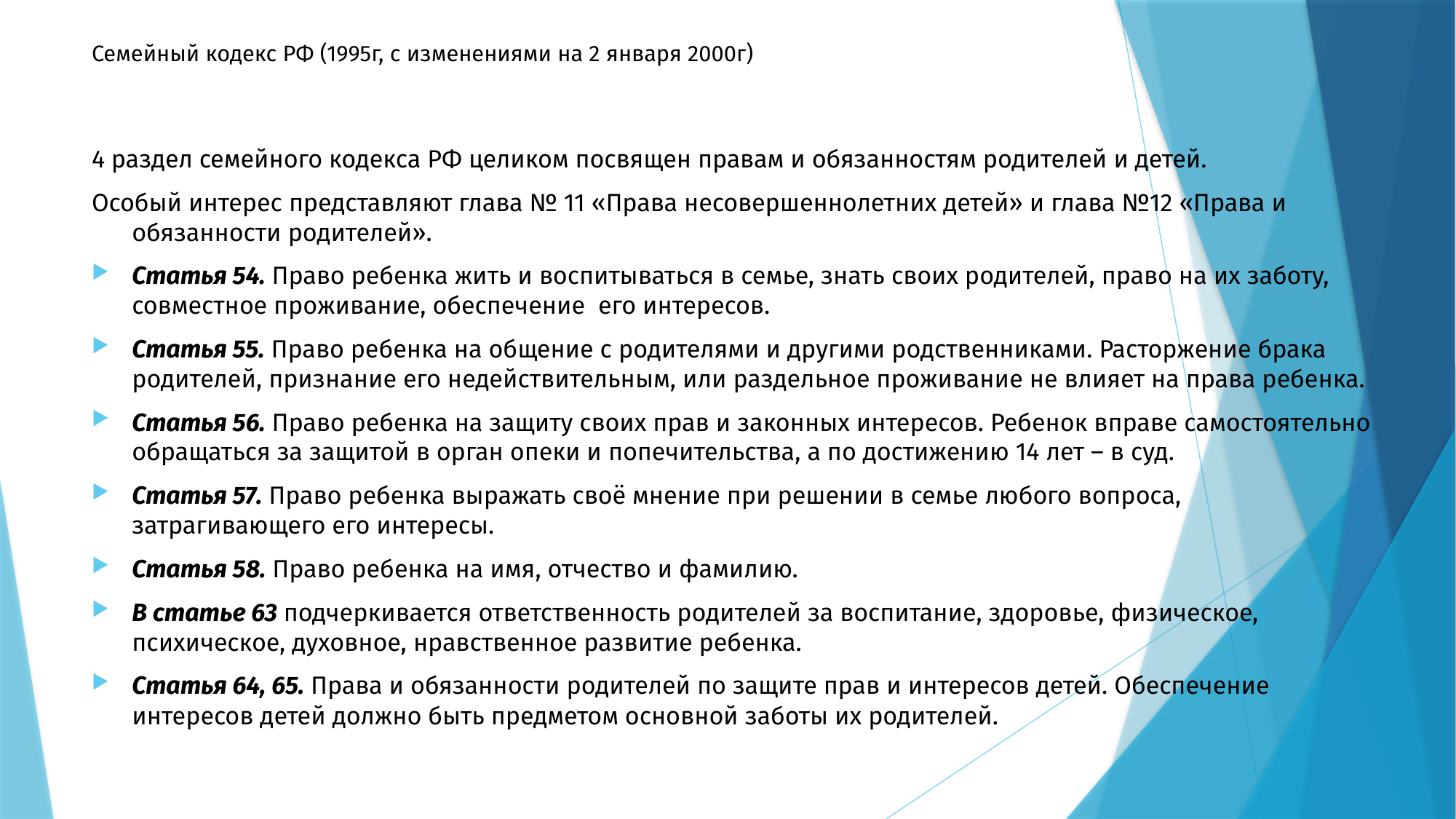

# Семейный кодекс РФ (1995г, с изменениями на 2 января 2000г)
4 раздел семейного кодекса РФ целиком посвящен правам и обязанностям родителей и детей.
Особый интерес представляют глава № 11 «Права несовершеннолетних детей» и глава №12 «Права и обязанности родителей».
Статья 54. Право ребенка жить и воспитываться в семье, знать своих родителей, право на их заботу, совместное проживание, обеспечение  его интересов.
Статья 55. Право ребенка на общение с родителями и другими родственниками. Расторжение брака родителей, признание его недействительным, или раздельное проживание не влияет на права ребенка.
Статья 56. Право ребенка на защиту своих прав и законных интересов. Ребенок вправе самостоятельно обращаться за защитой в орган опеки и попечительства, а по достижению 14 лет – в суд.
Статья 57. Право ребенка выражать своё мнение при решении в семье любого вопроса, затрагивающего его интересы.
Статья 58. Право ребенка на имя, отчество и фамилию.
В статье 63 подчеркивается ответственность родителей за воспитание, здоровье, физическое, психическое, духовное, нравственное развитие ребенка.
Статья 64, 65. Права и обязанности родителей по защите прав и интересов детей. Обеспечение интересов детей должно быть предметом основной заботы их родителей.